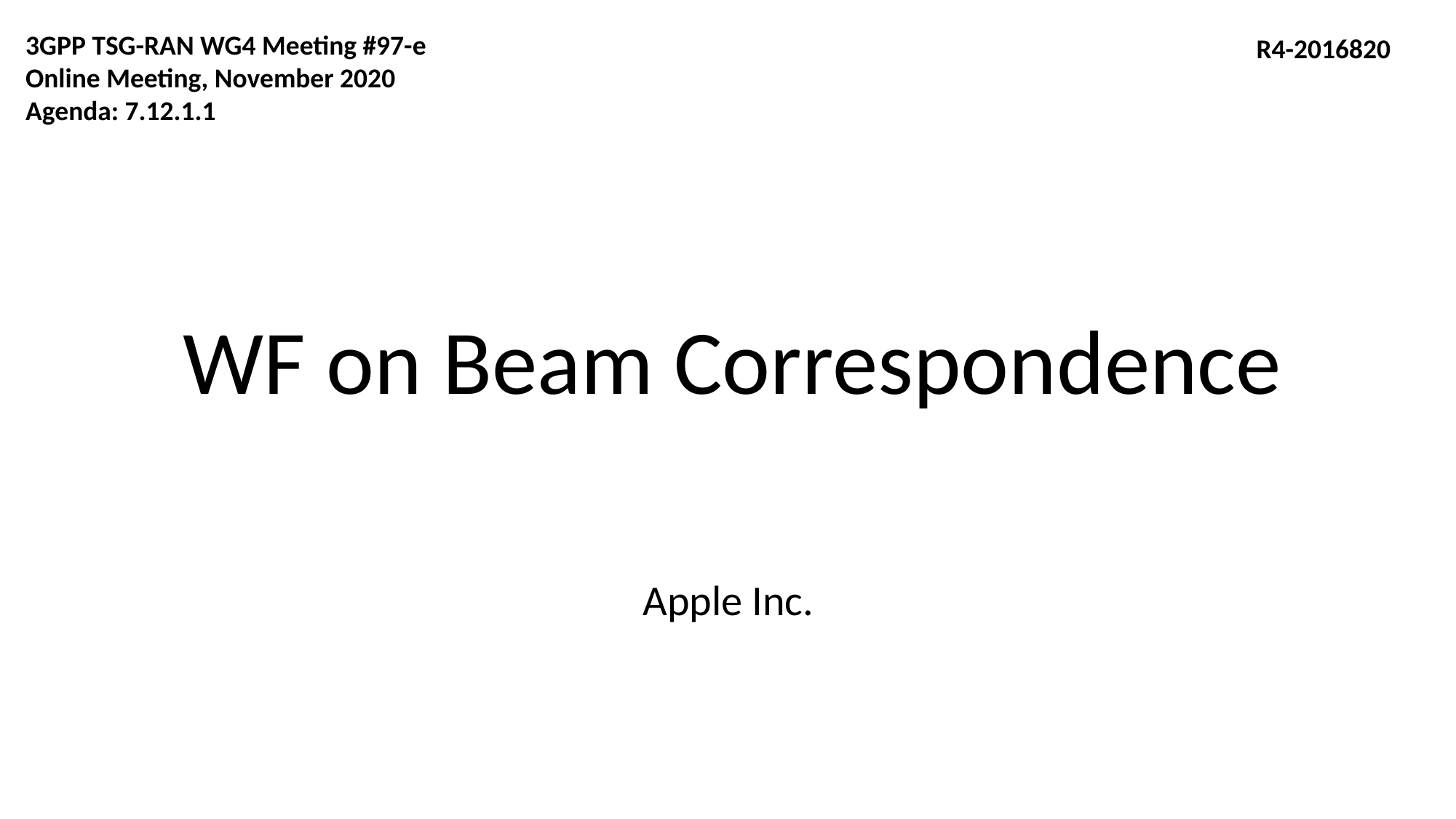

3GPP TSG-RAN WG4 Meeting #97-e
Online Meeting, November 2020
Agenda: 7.12.1.1
R4-2016820
# WF on Beam Correspondence
Apple Inc.